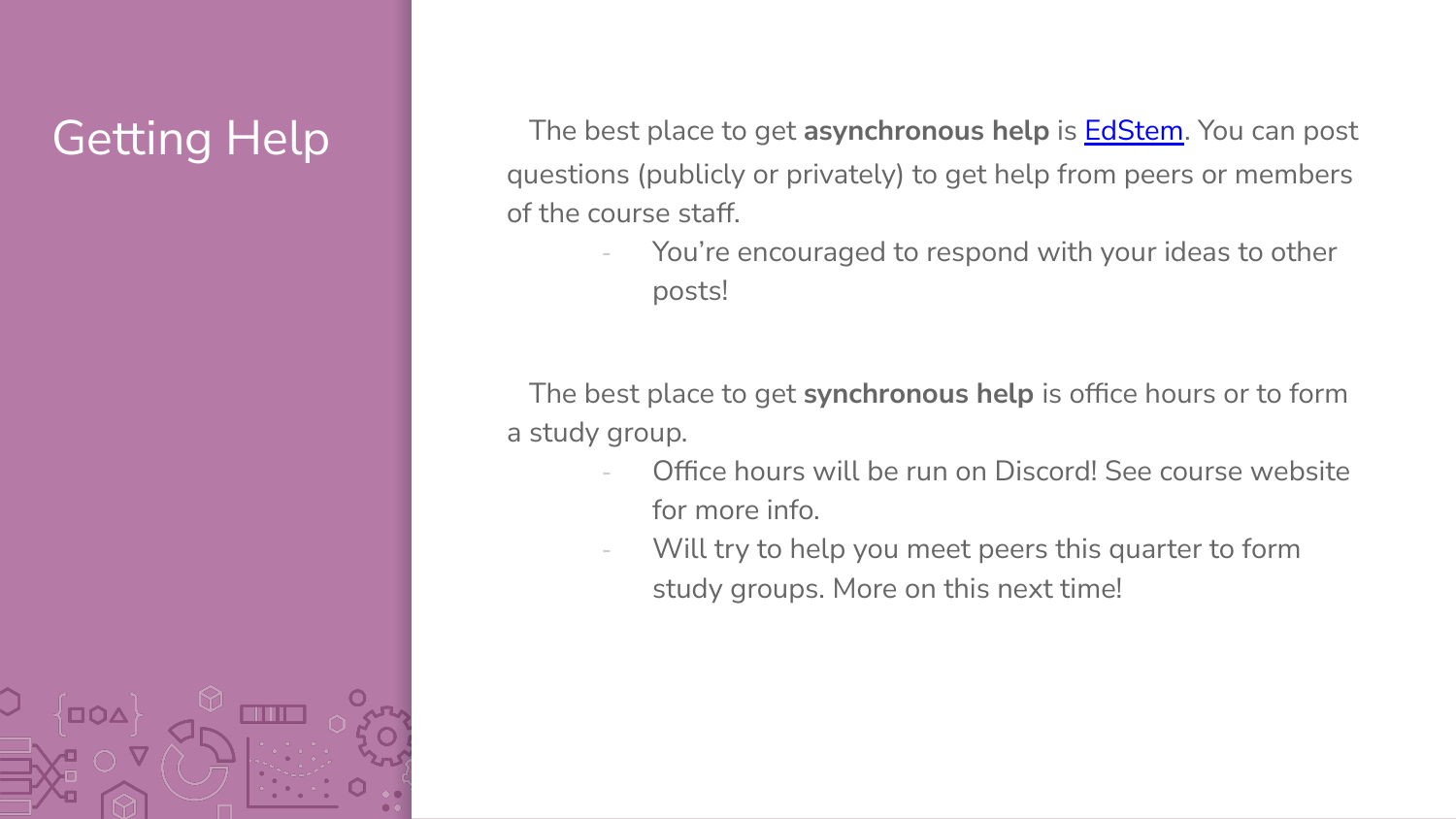

# Getting Help
The best place to get asynchronous help is EdStem. You can post questions (publicly or privately) to get help from peers or members of the course staff.
You’re encouraged to respond with your ideas to other posts!

The best place to get synchronous help is office hours or to form a study group.
Office hours will be run on Discord! See course website for more info.
Will try to help you meet peers this quarter to form study groups. More on this next time!
19